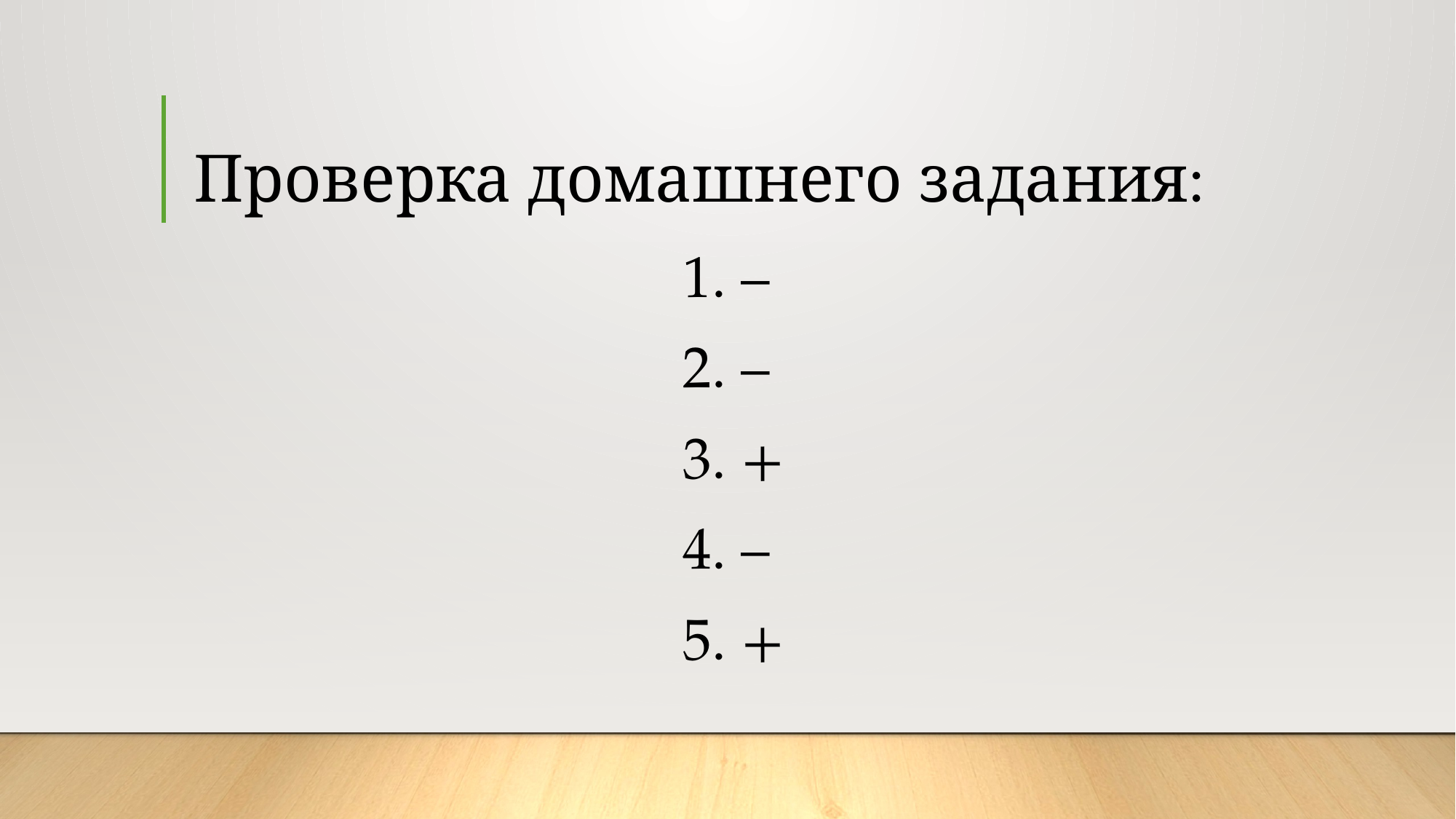

# Проверка домашнего задания:
1. –
2. –
3. +
4. –
5. +